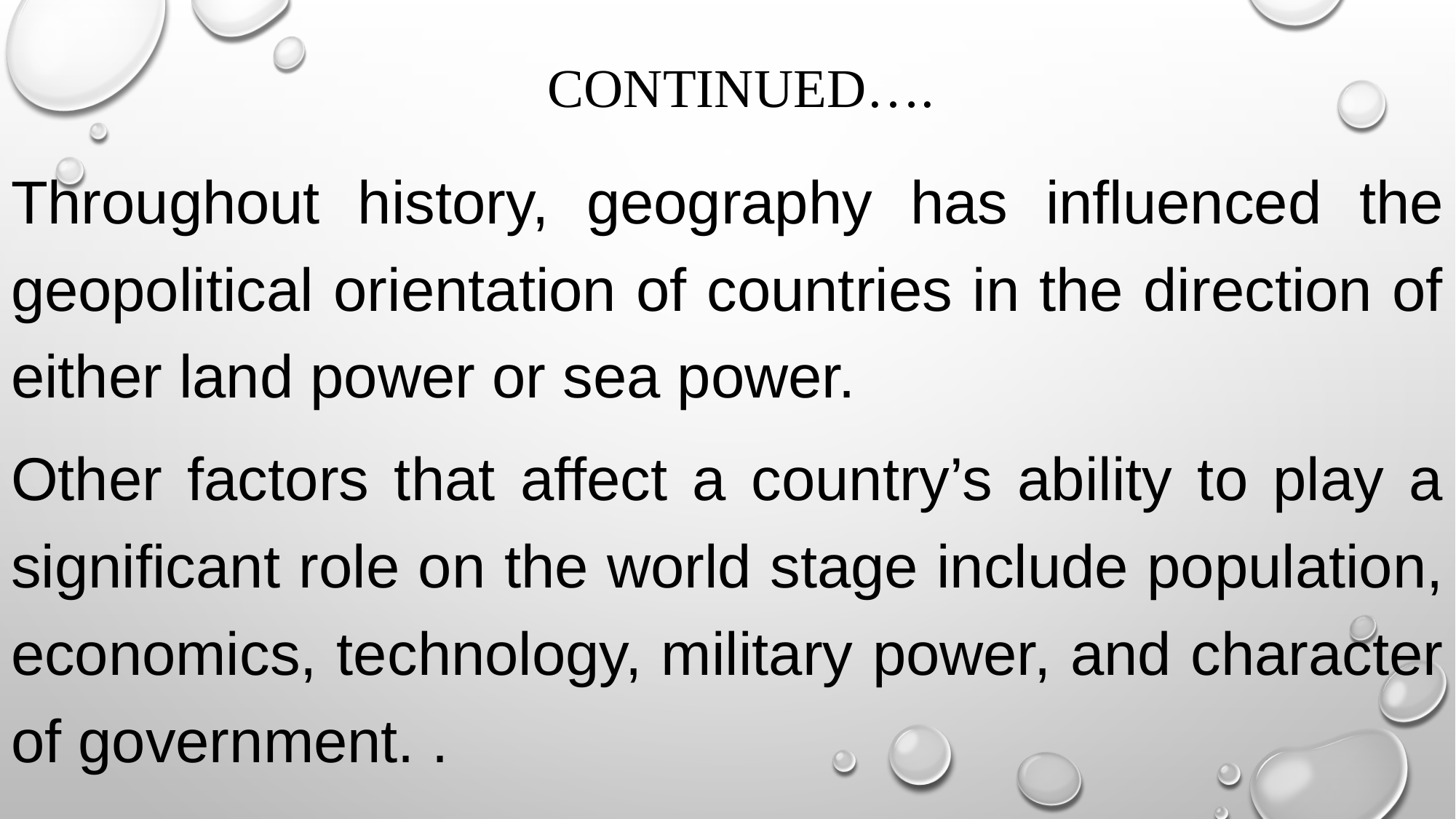

# continued….
Throughout history, geography has influenced the geopolitical orientation of countries in the direction of either land power or sea power.
Other factors that affect a country’s ability to play a significant role on the world stage include population, economics, technology, military power, and character of government. .